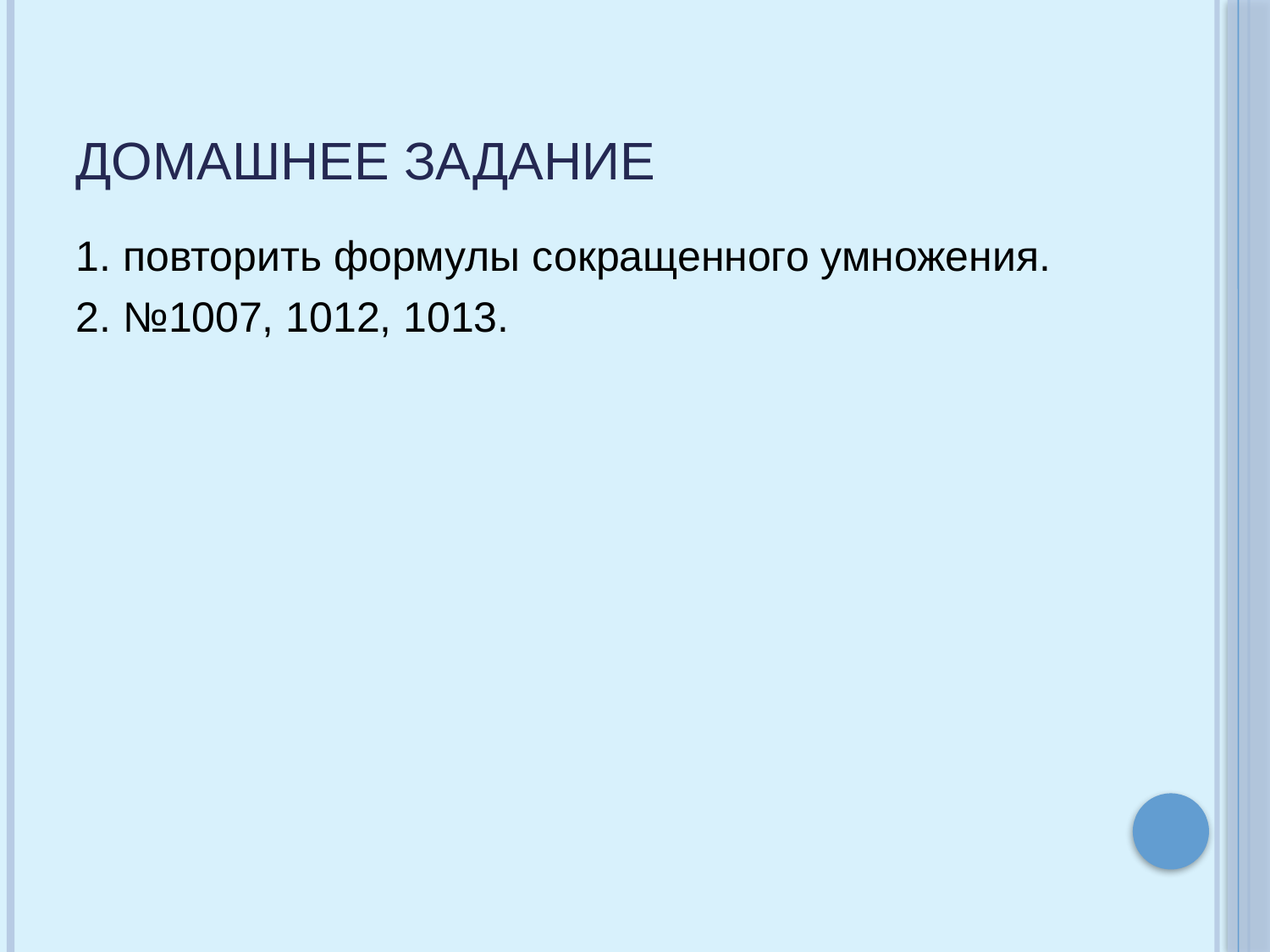

# Домашнее задание
1. повторить формулы сокращенного умножения.
2. №1007, 1012, 1013.